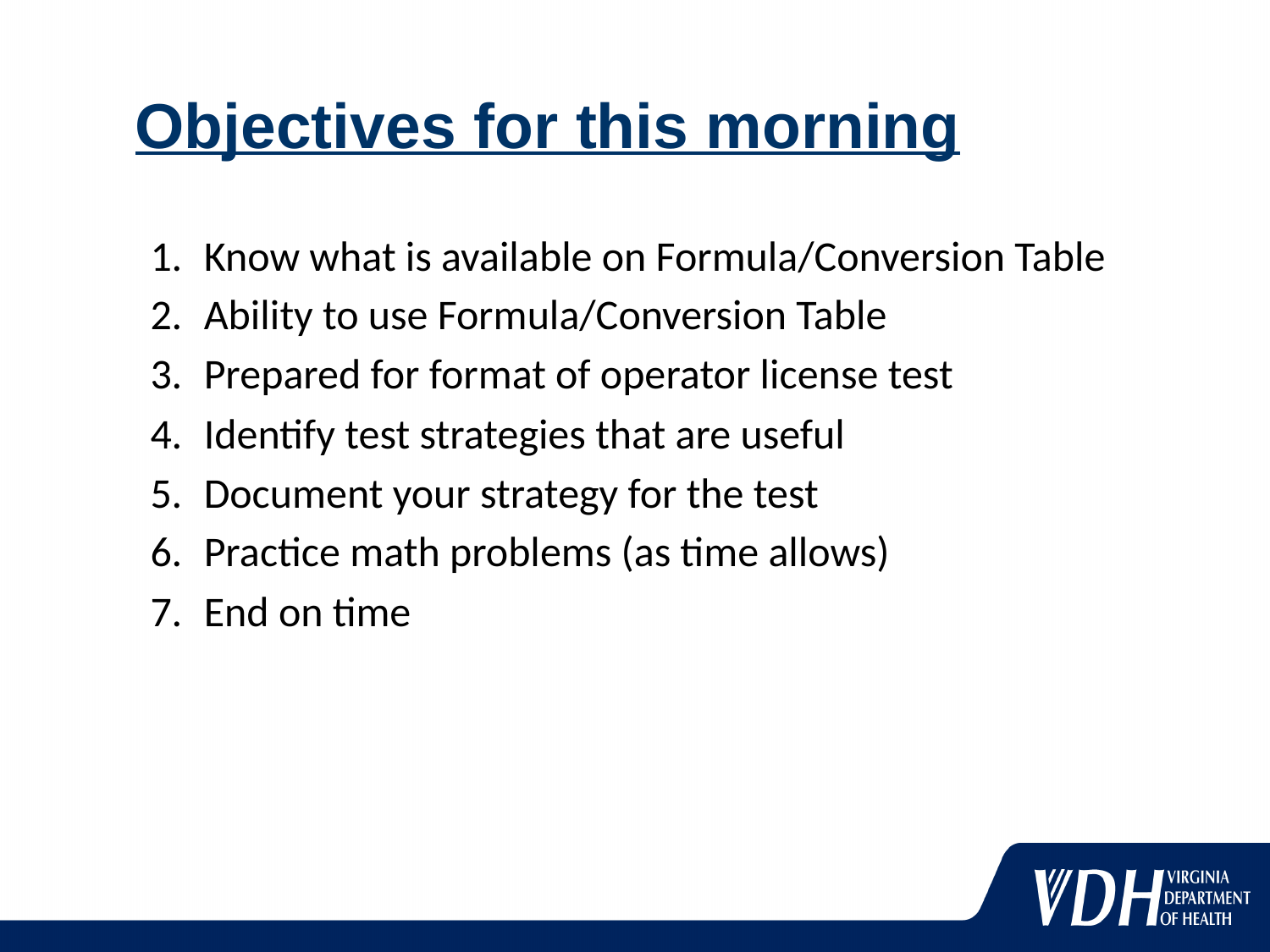

# Objectives for this morning
Know what is available on Formula/Conversion Table
Ability to use Formula/Conversion Table
Prepared for format of operator license test
Identify test strategies that are useful
Document your strategy for the test
Practice math problems (as time allows)
End on time